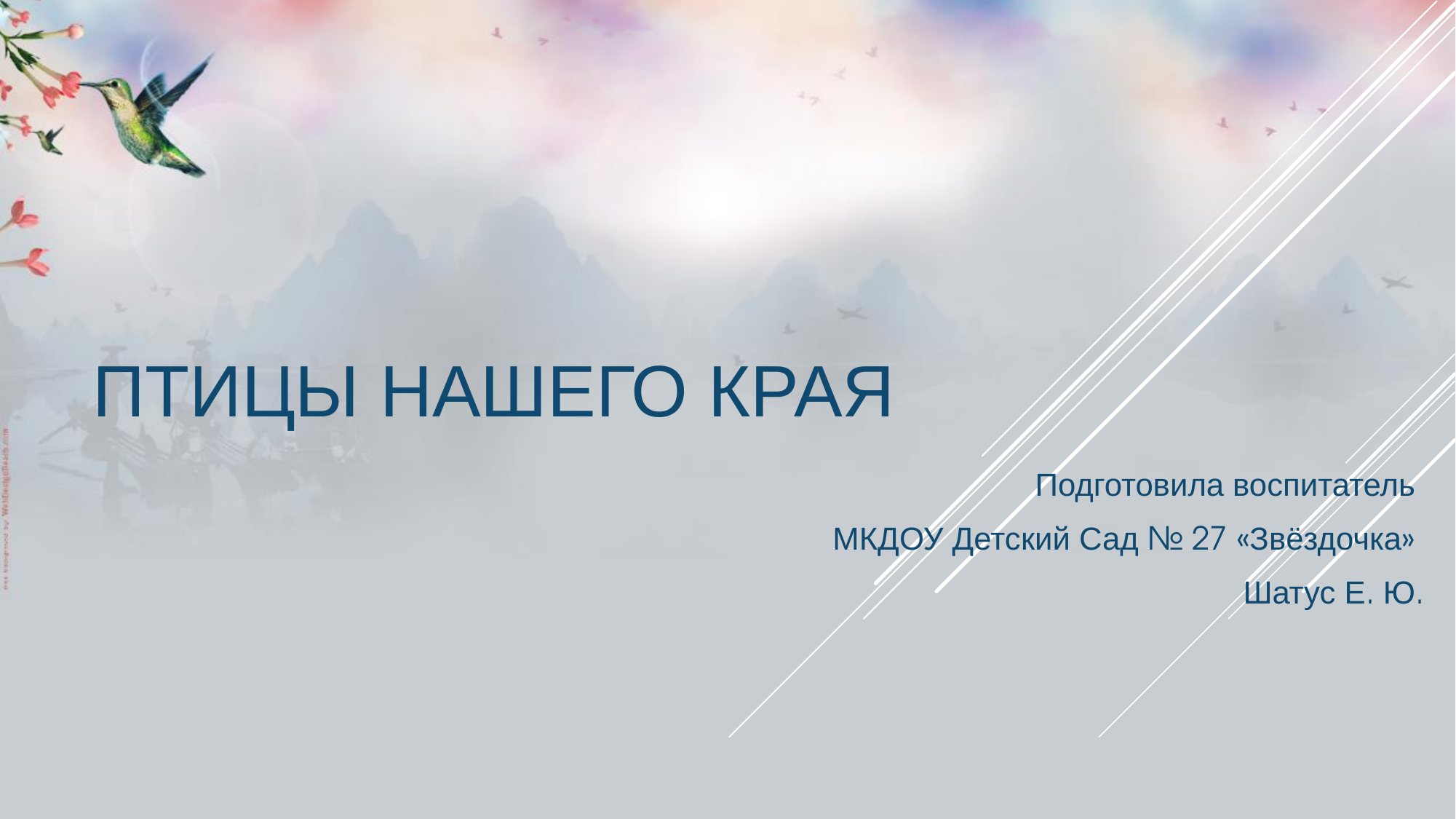

# Птицы нашего края
Подготовила воспитатель
МКДОУ Детский Сад № 27 «Звёздочка»
Шатус Е. Ю.